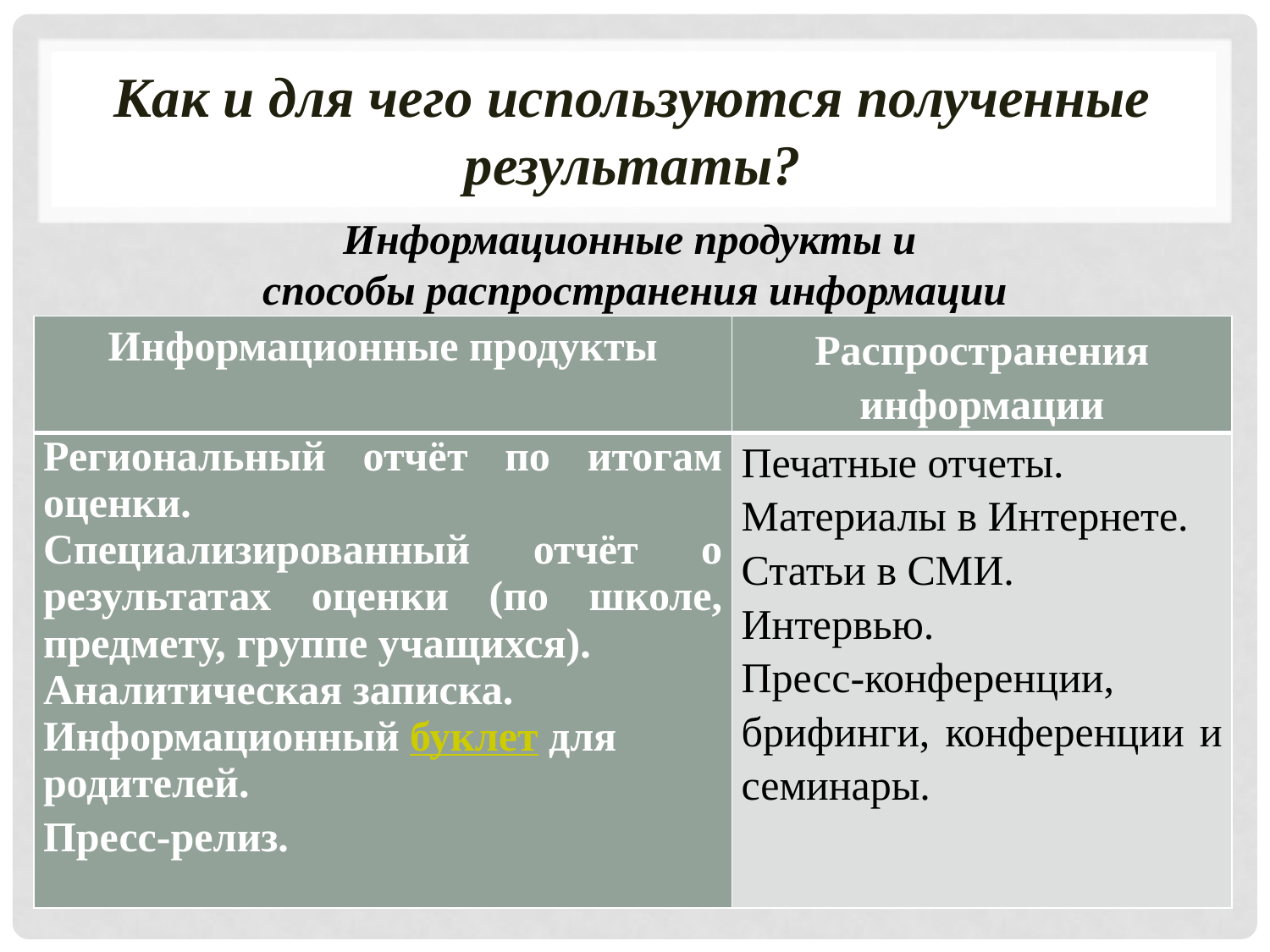

# Как и для чего используются полученные результаты?
Информационные продукты и
способы распространения информации
| Информационные продукты | Распространения информации |
| --- | --- |
| Региональный отчёт по итогам оценки. Специализированный отчёт о результатах оценки (по школе, предмету, группе учащихся). Аналитическая записка. Информационный буклет для родителей. Пресс-релиз. | Печатные отчеты. Материалы в Интернете. Статьи в СМИ. Интервью. Пресс-конференции, брифинги, конференции и семинары. |